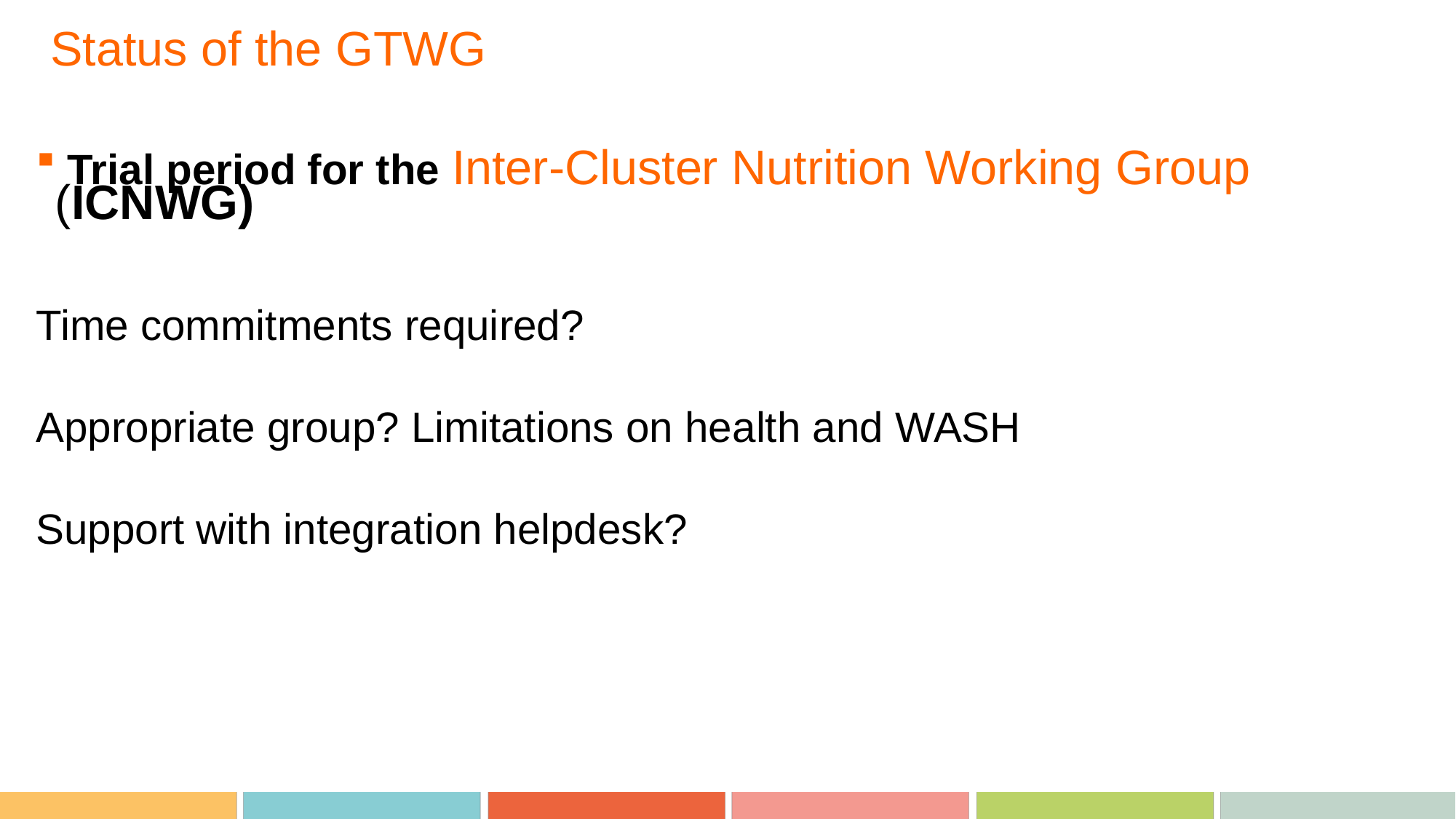

# Status of the GTWG

 Trial period for the Inter-Cluster Nutrition Working Group (ICNWG)

Time commitments required?

Appropriate group? Limitations on health and WASH

Support with integration helpdesk?